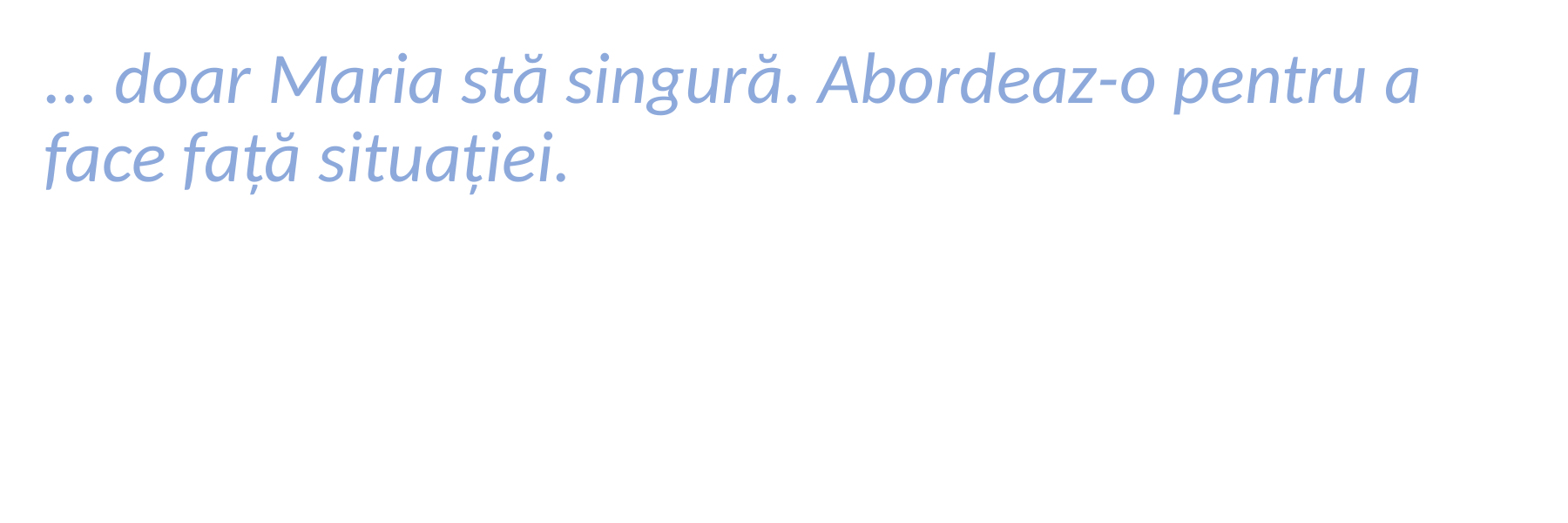

... doar Maria stă singură. Abordeaz-o pentru a face față situației.